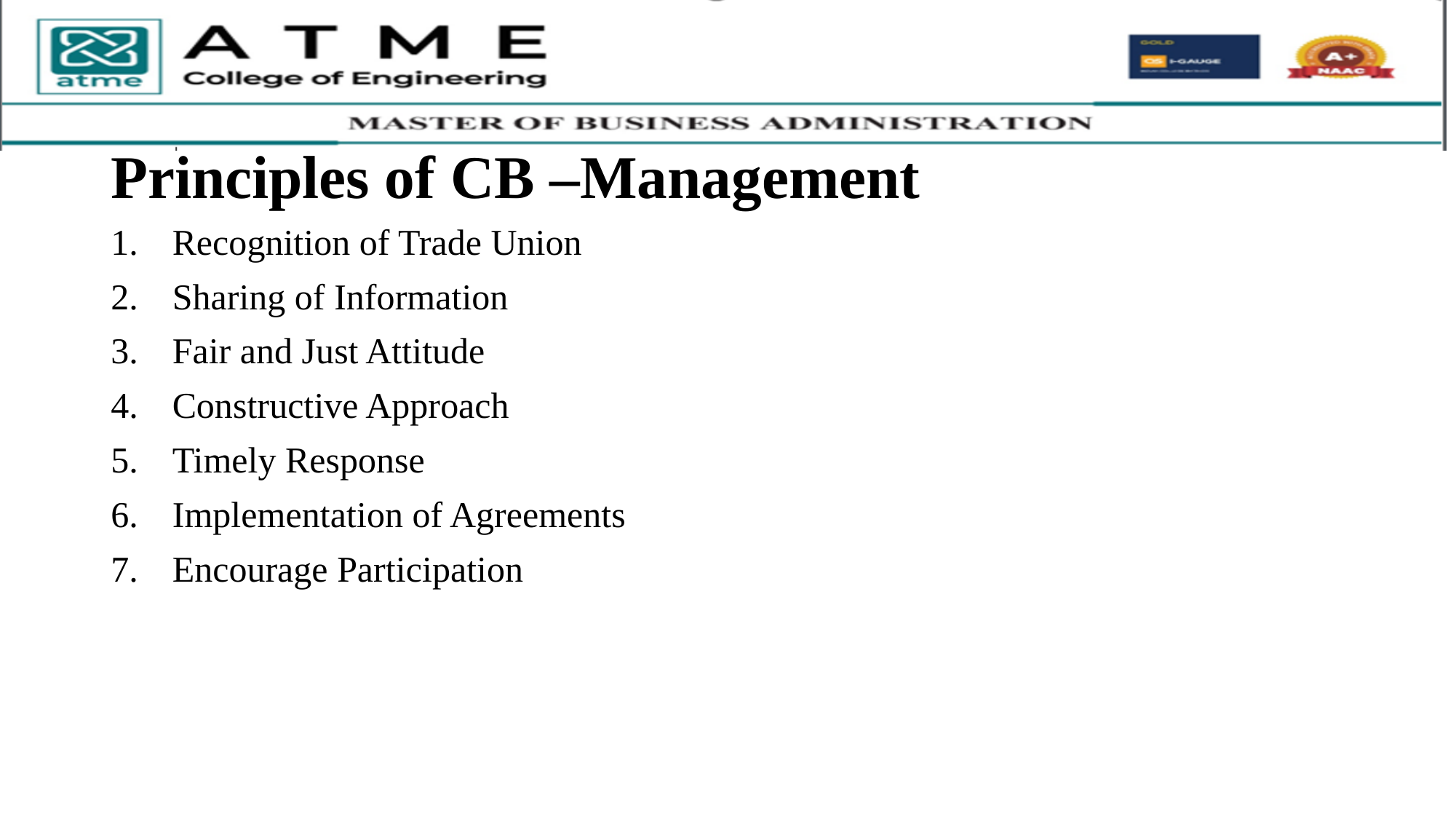

# Principles of CB –Management
Recognition of Trade Union
Sharing of Information
Fair and Just Attitude
Constructive Approach
Timely Response
Implementation of Agreements
Encourage Participation